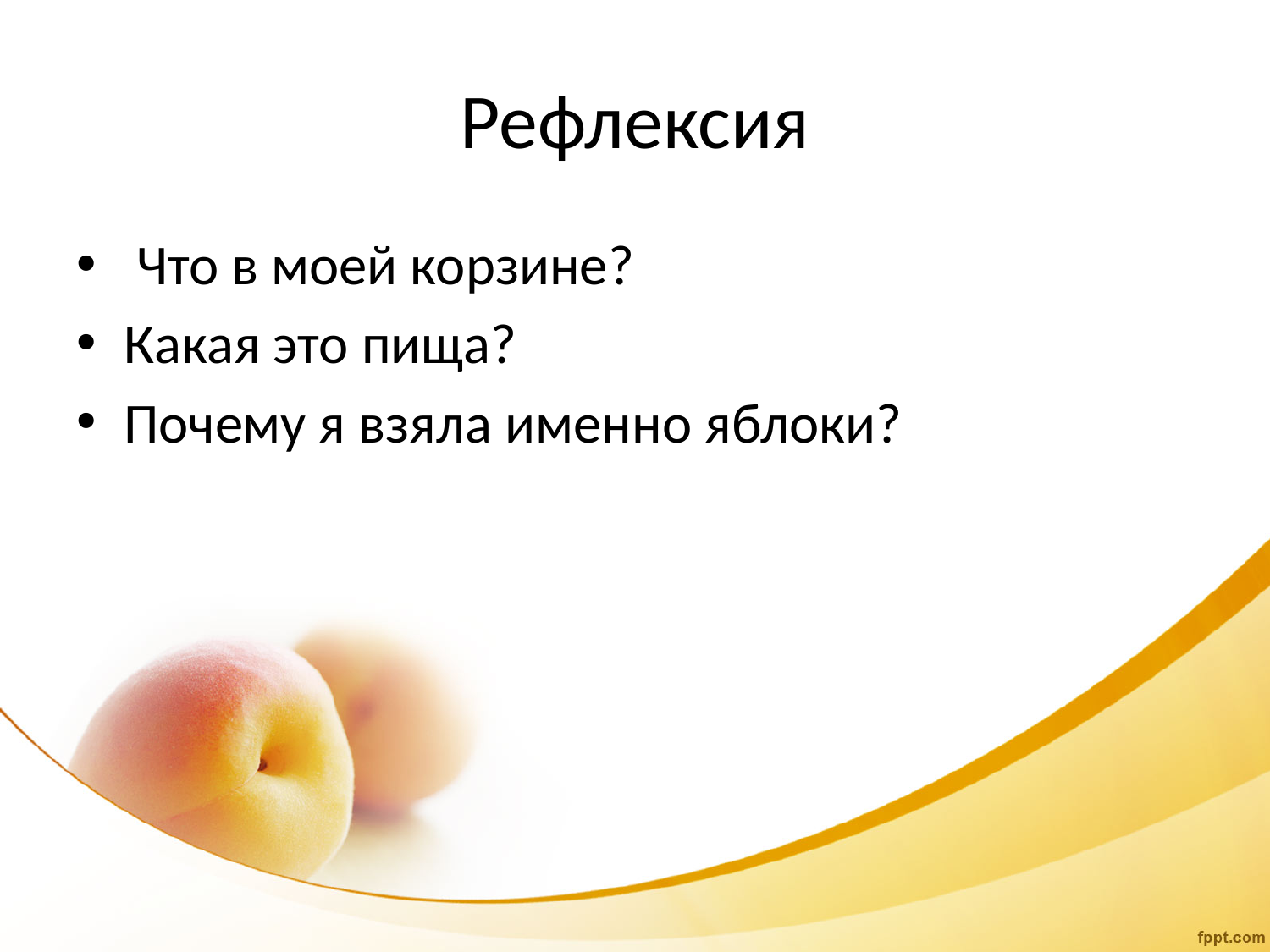

# Рефлексия
 Что в моей корзине?
Какая это пища?
Почему я взяла именно яблоки?